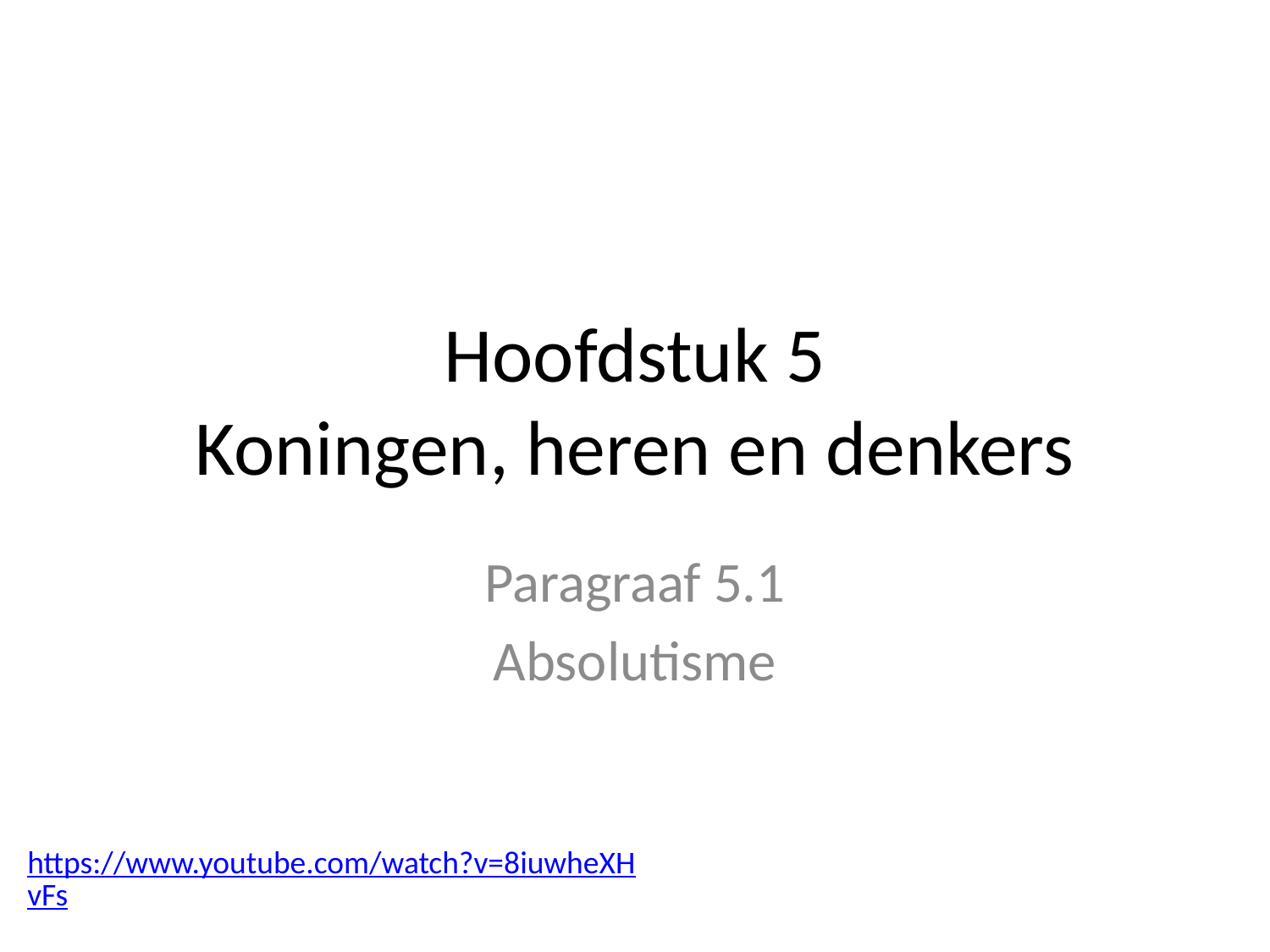

# Hoofdstuk 5 Koningen, heren en denkers
Paragraaf 5.1
Absolutisme
https://www.youtube.com/watch?v=8iuwheXHvFs